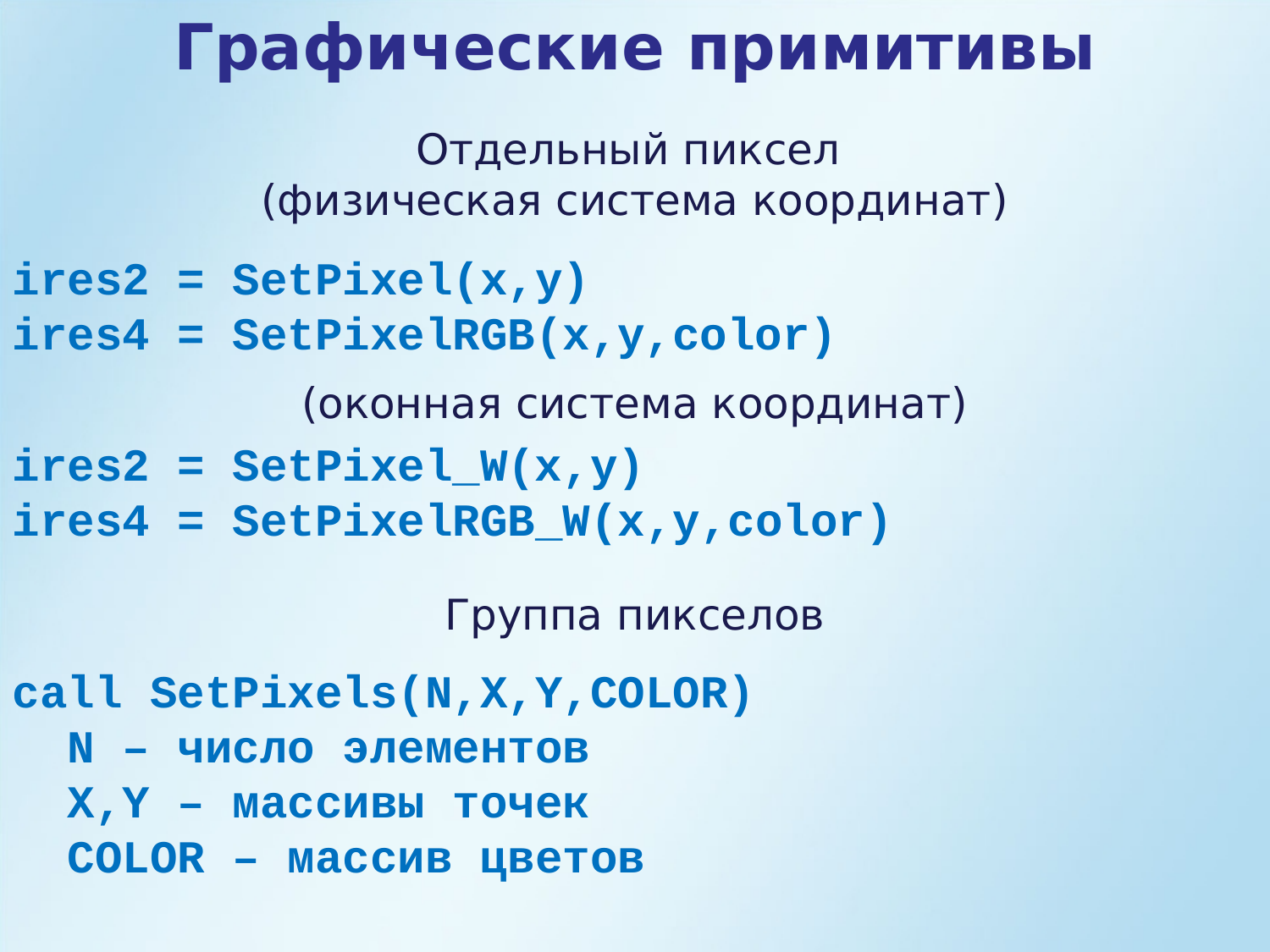

Графические примитивы
Отдельный пиксел
(физическая система координат)
ires2 = SetPixel(x,y)
ires4 = SetPixelRGB(x,y,color)
(оконная система координат)
ires2 = SetPixel_W(x,y)
ires4 = SetPixelRGB_W(x,y,color)
Группа пикселов
call SetPixels(N,X,Y,COLOR)
  N – число элементов
  X,Y – массивы точек
  COLOR – массив цветов